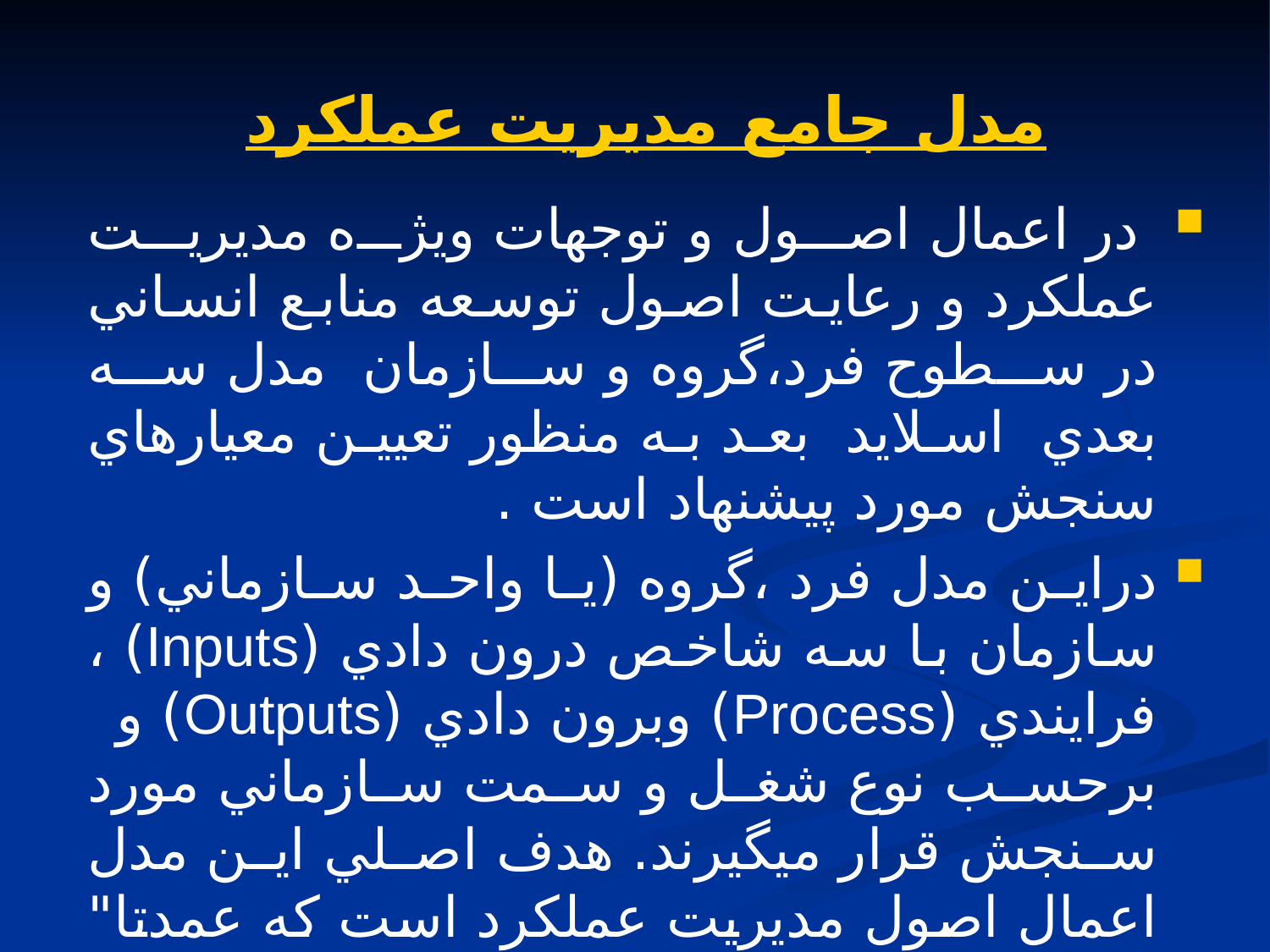

# مدل جامع مديريت عملكرد
 در اعمال اصول و توجهات ويژه مديريت عملكرد و رعايت اصول توسعه منابع انساني در سطوح فرد،گروه و سازمان  مدل سه بعدي اسلاید بعد به منظور تعيين معيارهاي سنجش مورد پيشنهاد است .
دراين مدل فرد ،گروه (يا واحد سازماني) و سازمان با سه شاخص درون دادي (Inputs) ، فرايندي (Process) وبرون دادي (Outputs) و برحسب نوع شغل و سمت سازماني مورد سنجش قرار ميگيرند. هدف اصلي اين مدل اعمال اصول مديريت عملكرد است كه عمدتا" به مشاركت وهمكاري بين افراد ، واحدها و سازمان تاكيد ويژه دارد.